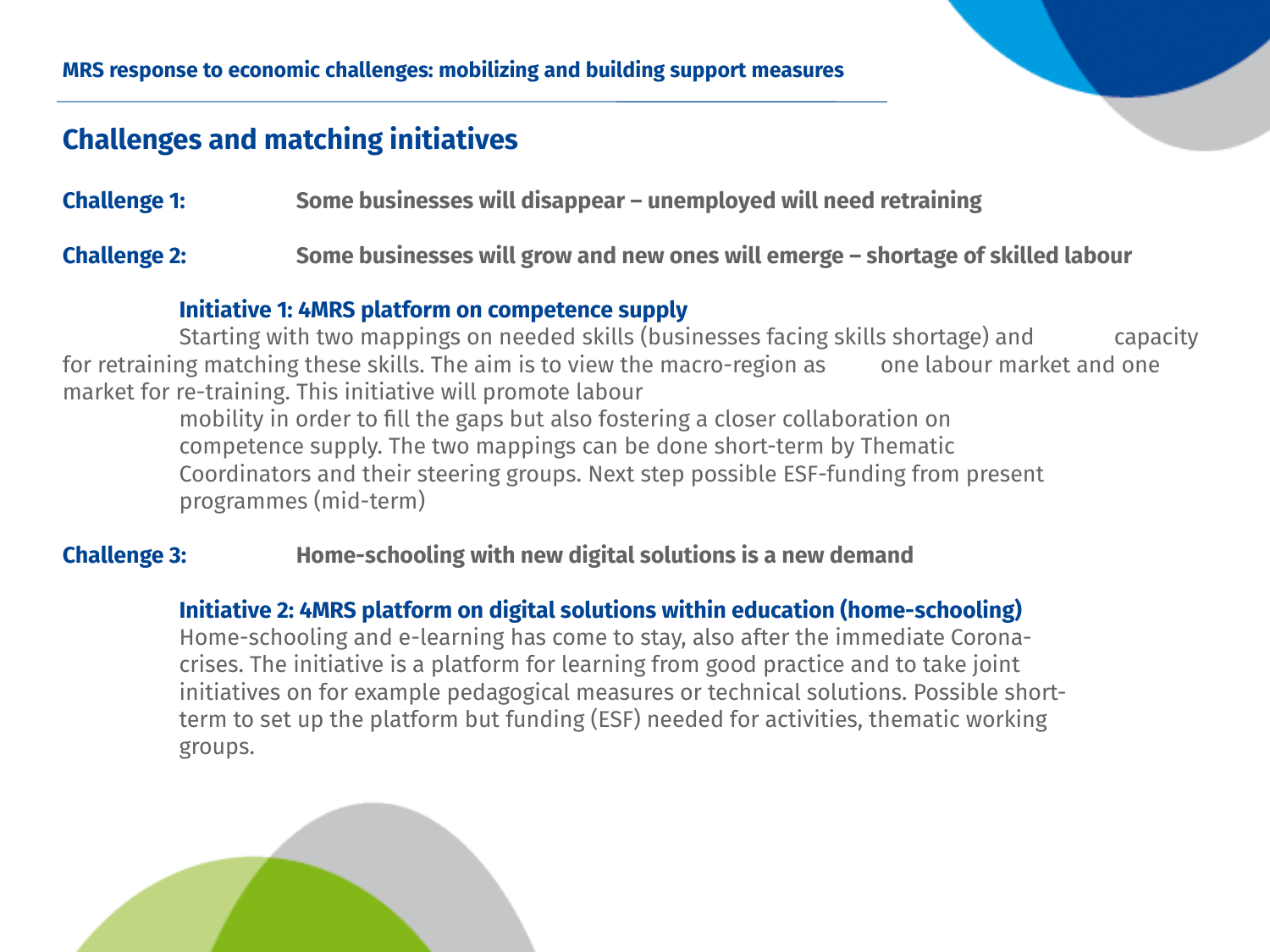

MRS response to economic challenges: mobilizing and building support measures
Challenges and matching initiatives
Challenge 1: 	Some businesses will disappear – unemployed will need retraining

Challenge 2: 	Some businesses will grow and new ones will emerge – shortage of skilled labour

			Initiative 1: 4MRS platform on competence supply
			Starting with two mappings on needed skills (businesses facing skills shortage) and 				capacity for retraining matching these skills. The aim is to view the macro-region as 				one labour market and one market for re-training. This initiative will promote labour
 			mobility in order to fill the gaps but also fostering a closer collaboration on
 			competence supply. The two mappings can be done short-term by Thematic
 			Coordinators and their steering groups. Next step possible ESF-funding from present
 			programmes (mid-term)

Challenge 3: 	Home-schooling with new digital solutions is a new demand

			Initiative 2: 4MRS platform on digital solutions within education (home-schooling)
			Home-schooling and e-learning has come to stay, also after the immediate Corona-
			crises. The initiative is a platform for learning from good practice and to take joint
 			initiatives on for example pedagogical measures or technical solutions. Possible short-
			term to set up the platform but funding (ESF) needed for activities, thematic working
 			groups.